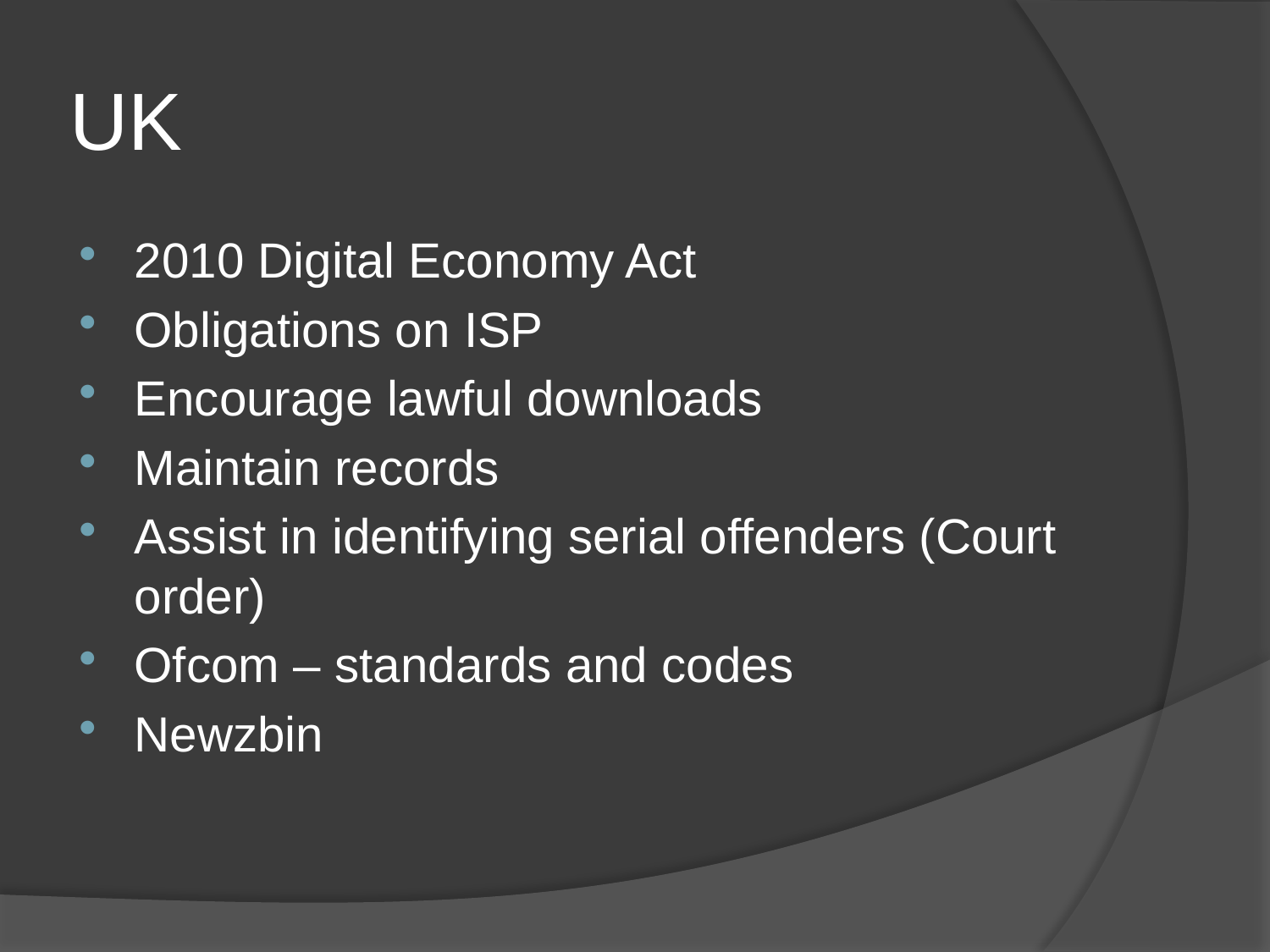

# UK
2010 Digital Economy Act
Obligations on ISP
Encourage lawful downloads
Maintain records
Assist in identifying serial offenders (Court order)
Ofcom – standards and codes
Newzbin